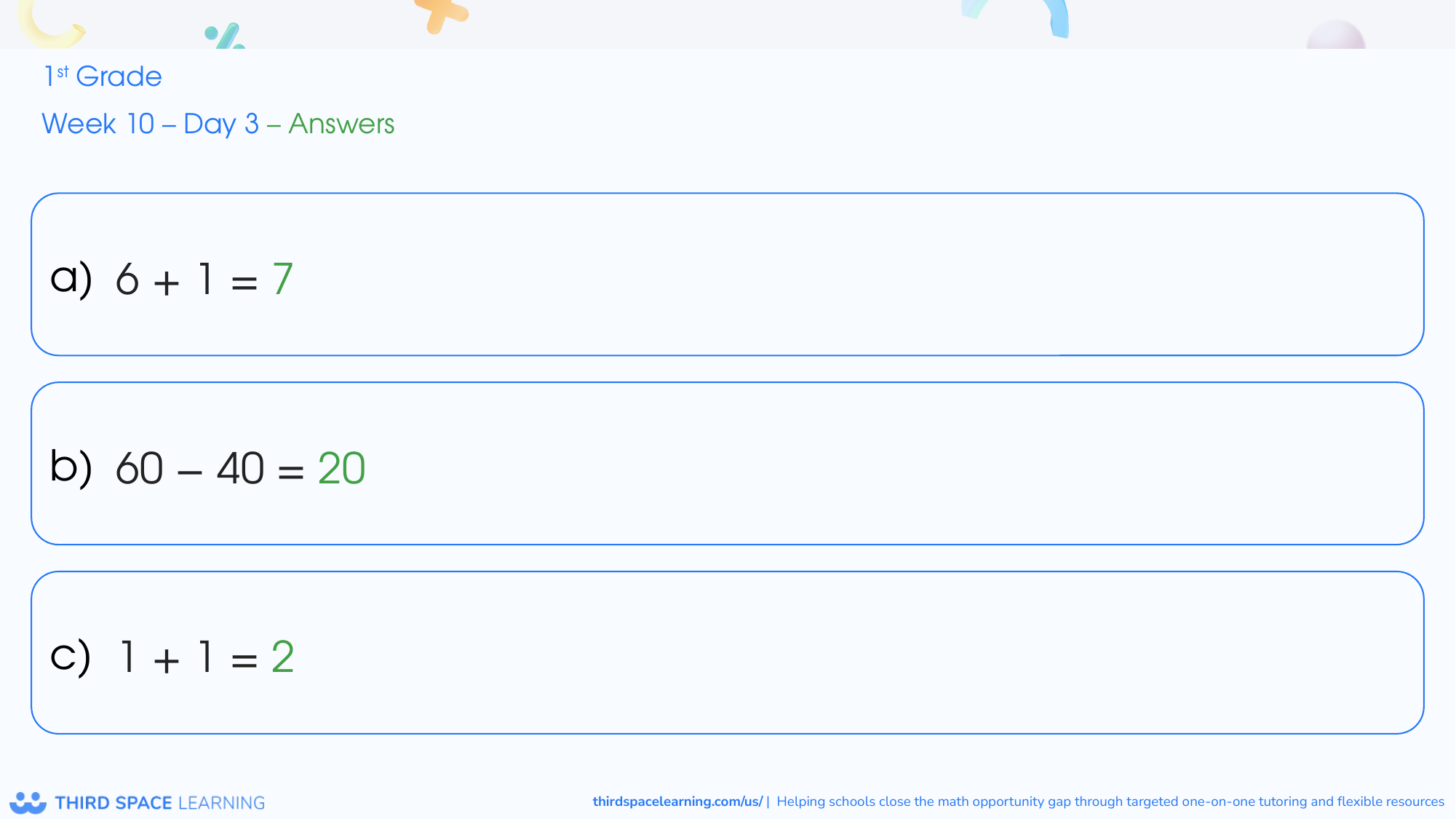

1st Grade
Week 10 – Day 3 – Answers
6 + 1 = 7
60 − 40 = 20
1 + 1 = 2